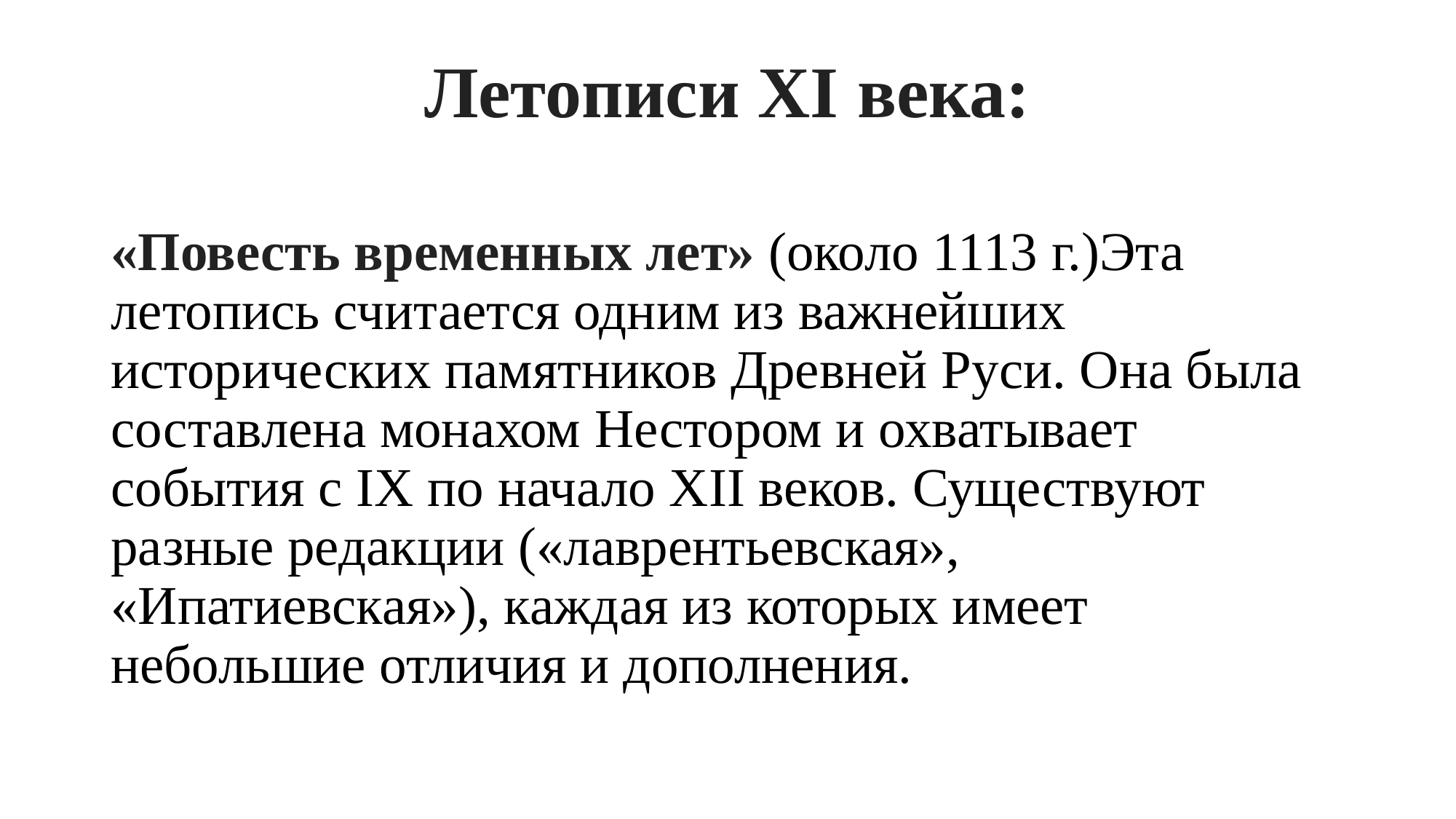

# Летописи XI века:
«Повесть временных лет» (около 1113 г.)Эта летопись считается одним из важнейших исторических памятников Древней Руси. Она была составлена монахом Нестором и охватывает события с IX по начало XII веков. Существуют разные редакции («лаврентьевская», «Ипатиевская»), каждая из которых имеет небольшие отличия и дополнения.